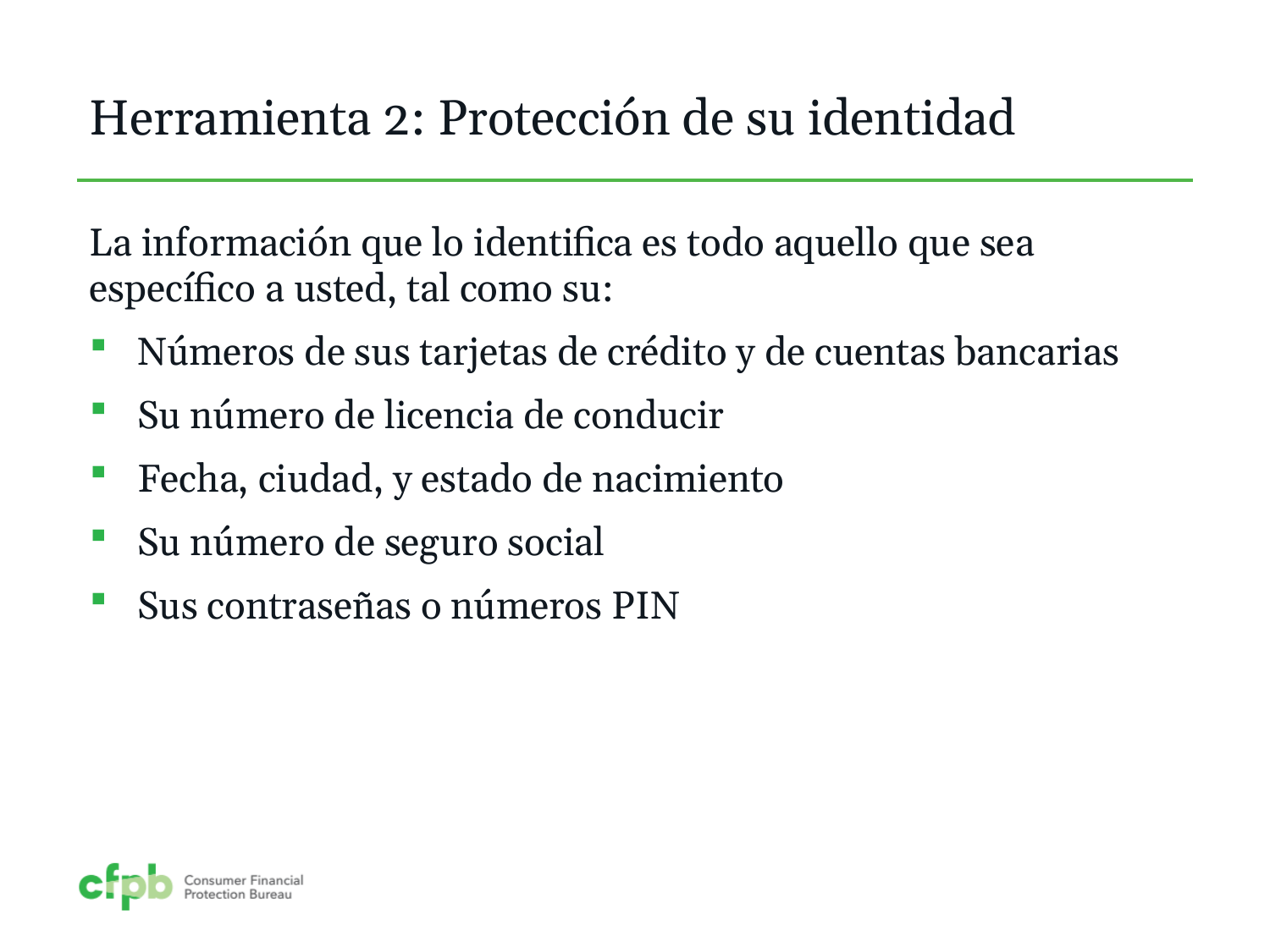

# Herramienta 2: Protección de su identidad
La información que lo identifica es todo aquello que sea específico a usted, tal como su:
Números de sus tarjetas de crédito y de cuentas bancarias
Su número de licencia de conducir
Fecha, ciudad, y estado de nacimiento
Su número de seguro social
Sus contraseñas o números PIN